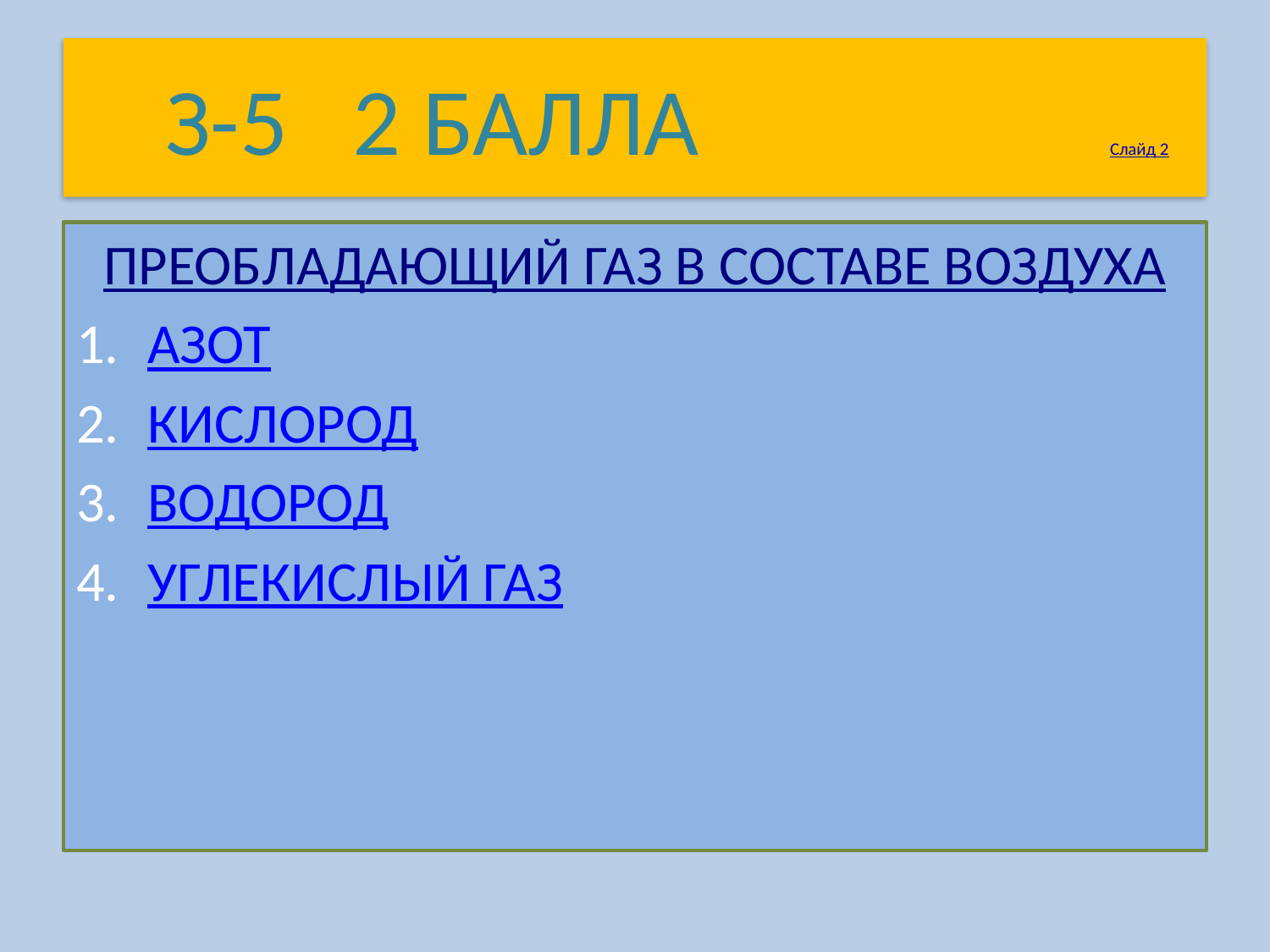

# З-5   2 БАЛЛА                   Слайд 2
ПРЕОБЛАДАЮЩИЙ ГАЗ В СОСТАВЕ ВОЗДУХА
АЗОТ
КИСЛОРОД
ВОДОРОД
УГЛЕКИСЛЫЙ ГАЗ